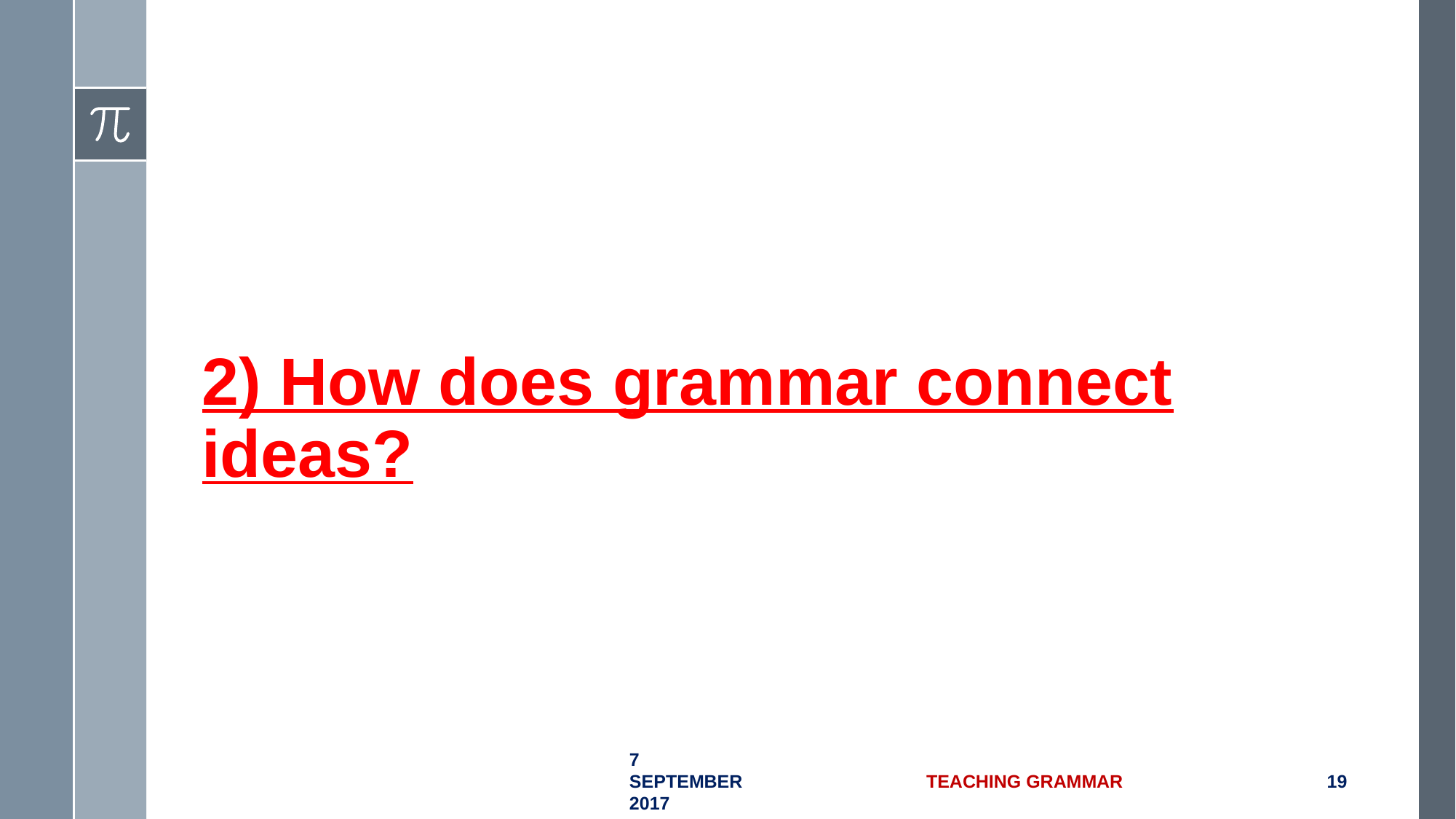

2) How does grammar connect ideas?
7 September 2017
Teaching Grammar
19